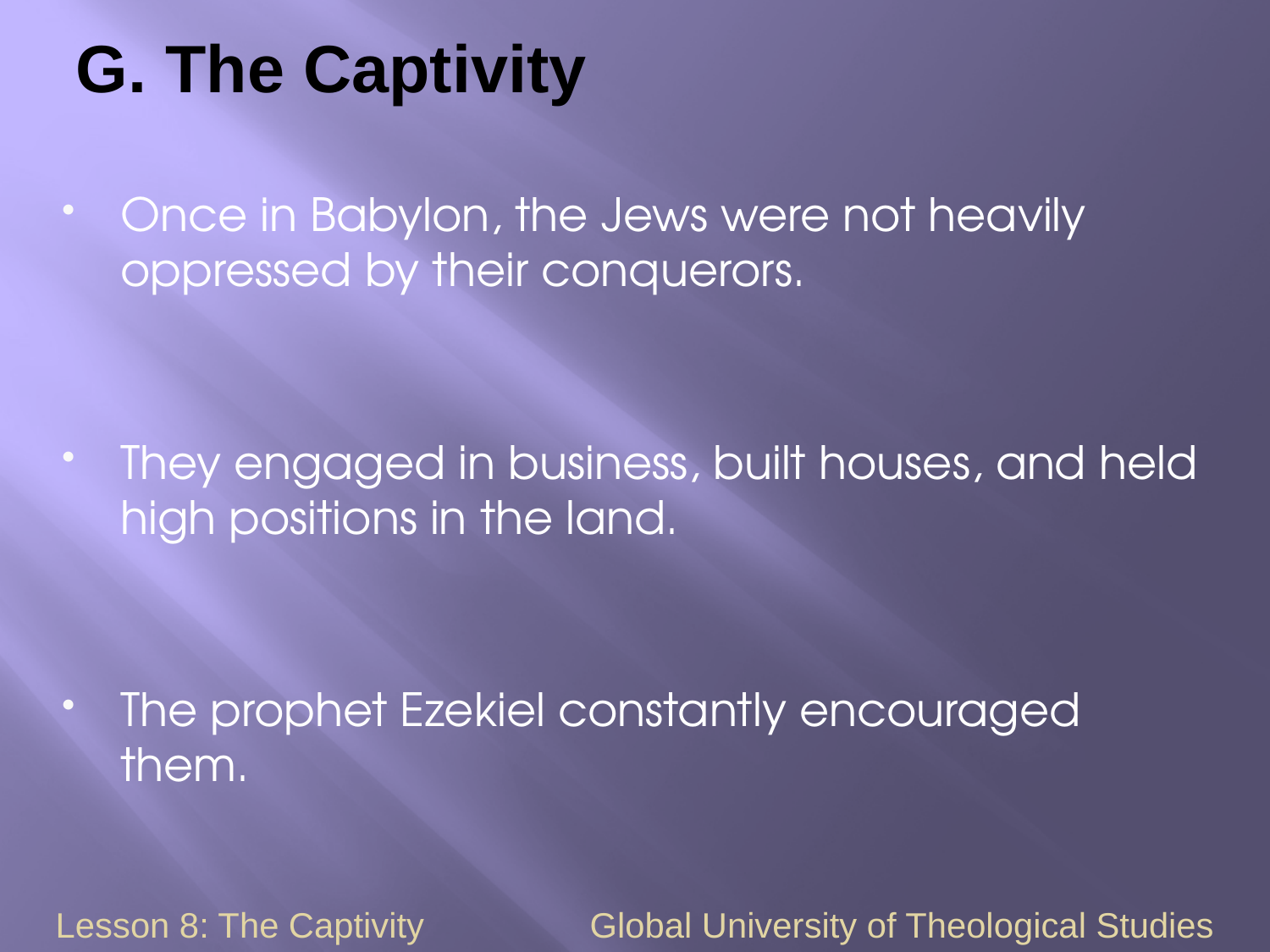

# G. The Captivity
Once in Babylon, the Jews were not heavily oppressed by their conquerors.

They engaged in business, built houses, and held high positions in the land.

The prophet Ezekiel constantly encouraged them.
Lesson 8: The Captivity                 Global University of Theological Studies